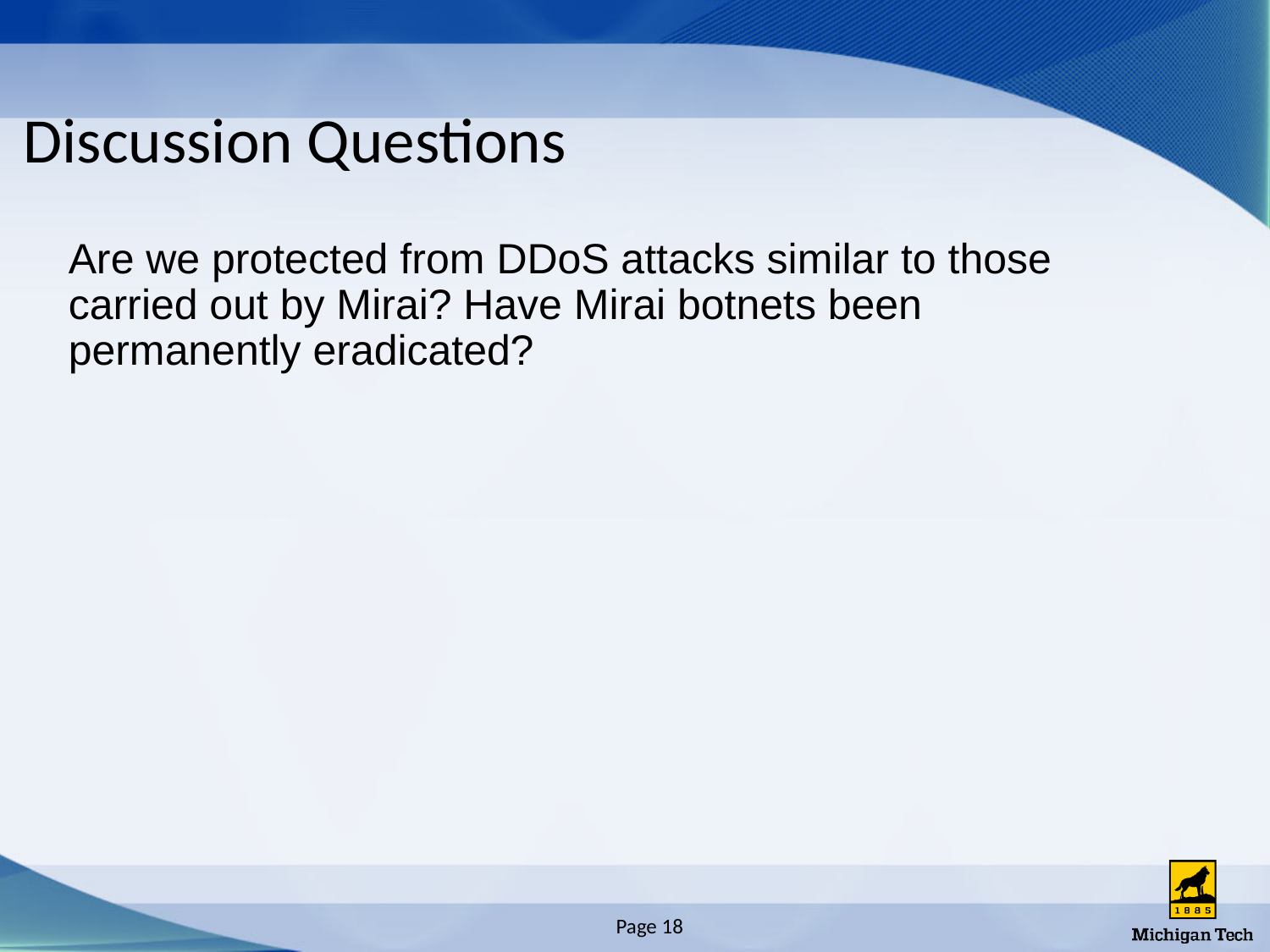

Discussion Questions
# Are we protected from DDoS attacks similar to those carried out by Mirai? Have Mirai botnets been permanently eradicated?